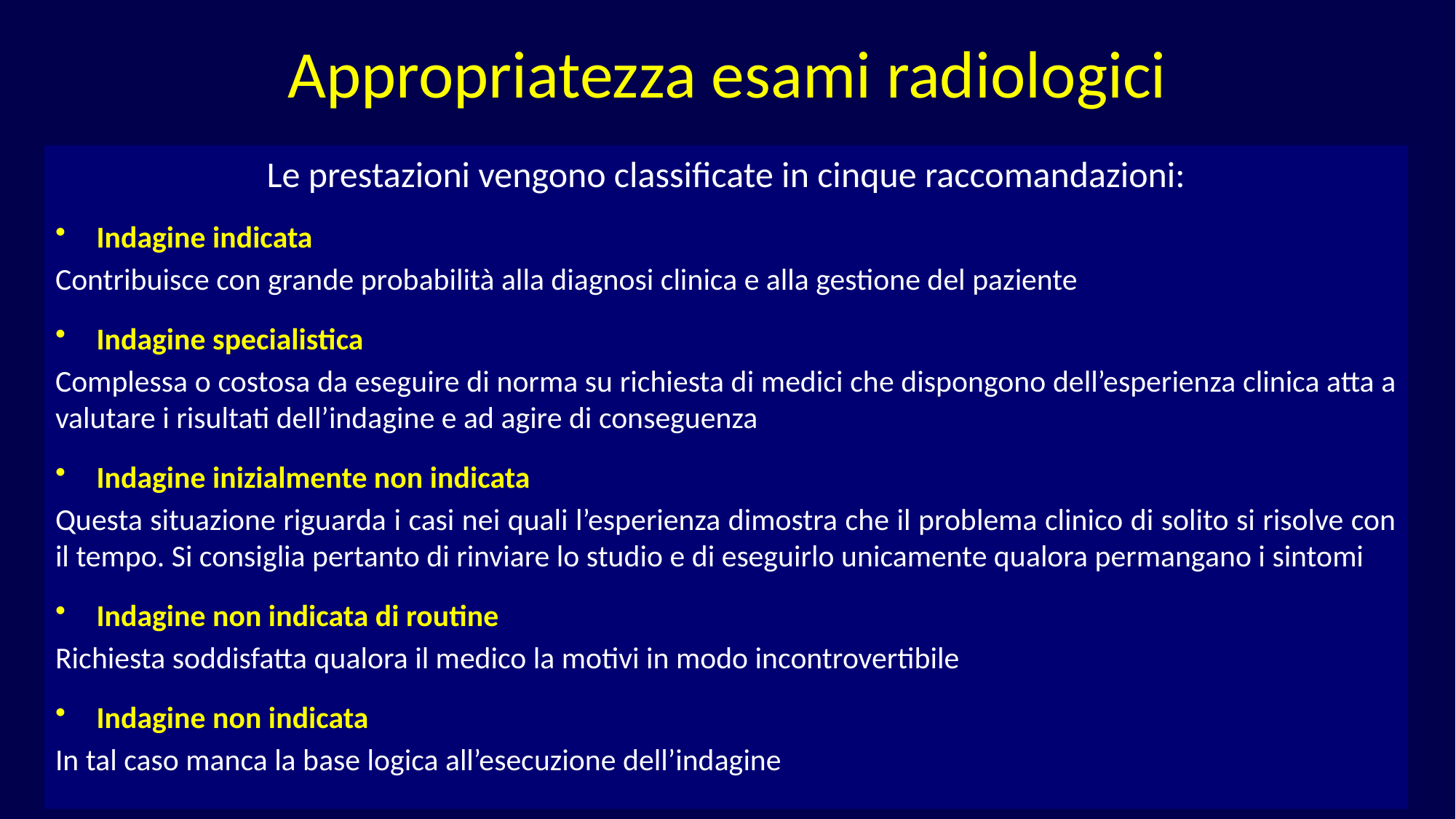

# Appropriatezza esami radiologici
Le prestazioni vengono classificate in cinque raccomandazioni:

Indagine indicata
Contribuisce con grande probabilità alla diagnosi clinica e alla gestione del paziente

Indagine specialistica
Complessa o costosa da eseguire di norma su richiesta di medici che dispongono dell’esperienza clinica atta a valutare i risultati dell’indagine e ad agire di conseguenza

Indagine inizialmente non indicata
Questa situazione riguarda i casi nei quali l’esperienza dimostra che il problema clinico di solito si risolve con il tempo. Si consiglia pertanto di rinviare lo studio e di eseguirlo unicamente qualora permangano i sintomi

Indagine non indicata di routine
Richiesta soddisfatta qualora il medico la motivi in modo incontrovertibile

Indagine non indicata
In tal caso manca la base logica all’esecuzione dell’indagine